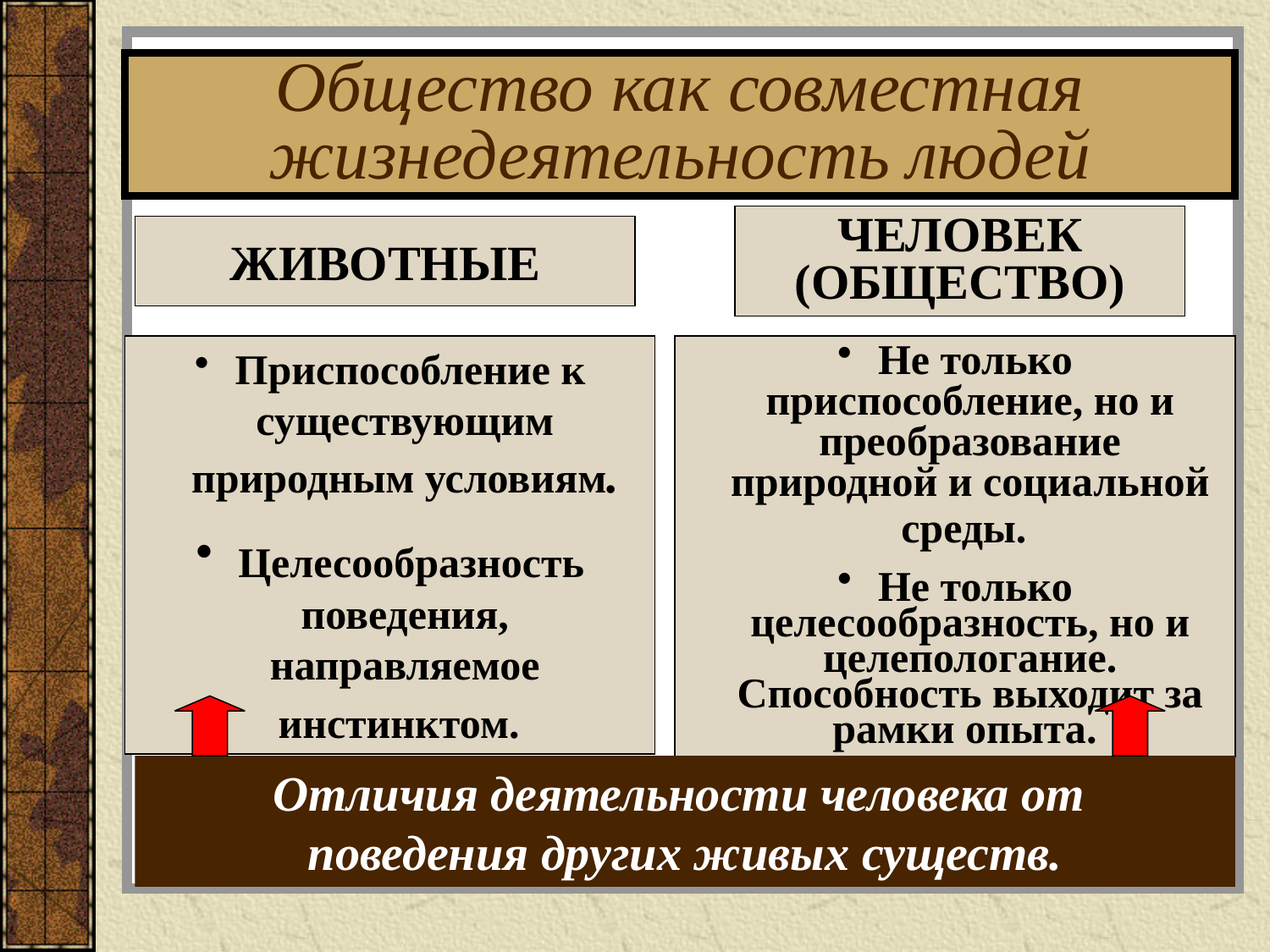

# Общество как совместная жизнедеятельность людей
ЧЕЛОВЕК
(ОБЩЕСТВО)
ЖИВОТНЫЕ

 Приспособление к существующим природным условиям.
 Целесообразность поведения, направляемое инстинктом.
 Не только приспособление, но и преобразование природной и социальной среды.
 Не только целесообразность, но и целепологание. Способность выходит за рамки опыта.

Отличия деятельности человека от
поведения других живых существ.